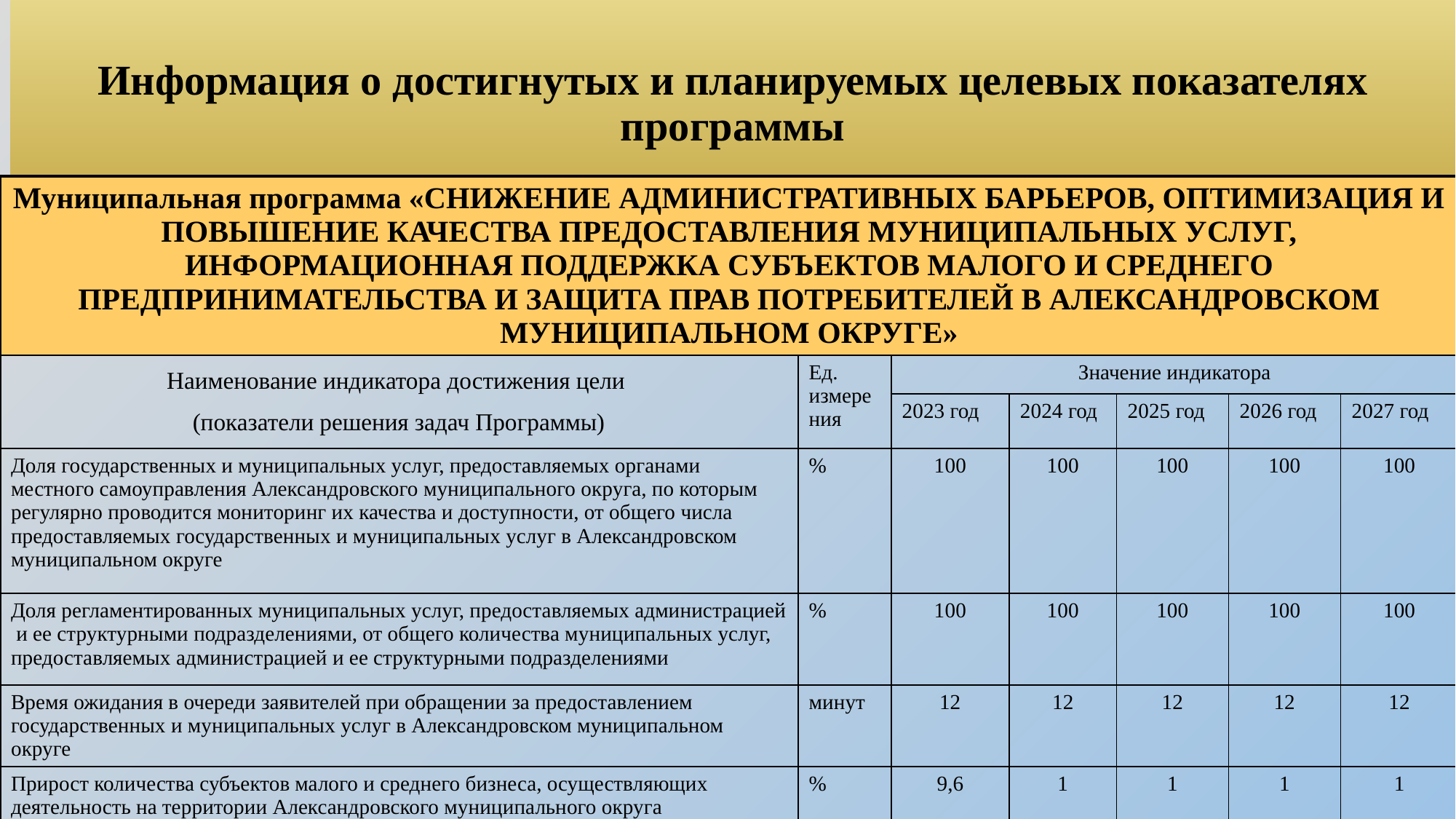

Информация о достигнутых и планируемых целевых показателях программы
| Муниципальная программа «СНИЖЕНИЕ АДМИНИСТРАТИВНЫХ БАРЬЕРОВ, ОПТИМИЗАЦИЯ И ПОВЫШЕНИЕ КАЧЕСТВА ПРЕДОСТАВЛЕНИЯ МУНИЦИПАЛЬНЫХ УСЛУГ, ИНФОРМАЦИОННАЯ ПОДДЕРЖКА СУБЪЕКТОВ МАЛОГО И СРЕДНЕГО ПРЕДПРИНИМАТЕЛЬСТВА И ЗАЩИТА ПРАВ ПОТРЕБИТЕЛЕЙ В АЛЕКСАНДРОВСКОМ МУНИЦИПАЛЬНОМ ОКРУГЕ» |  |  |  |  |  |  |
| --- | --- | --- | --- | --- | --- | --- |
| Наименование индикатора достижения цели (показатели решения задач Программы) | Ед. измерения | Значение индикатора |  |  |  |  |
|  |  | 2023 год | 2024 год | 2025 год | 2026 год | 2027 год |
| Доля государственных и муниципальных услуг, предоставляемых органами местного самоуправления Александровского муниципального округа, по которым регулярно проводится мониторинг их качества и доступности, от общего числа предоставляемых государственных и муниципальных услуг в Александровском муниципальном округе | % | 100 | 100 | 100 | 100 | 100 |
| Доля регламентированных муниципальных услуг, предоставляемых администрацией и ее структурными подразделениями, от общего количества муниципальных услуг, предоставляемых администрацией и ее структурными подразделениями | % | 100 | 100 | 100 | 100 | 100 |
| Время ожидания в очереди заявителей при обращении за предоставлением государственных и муниципальных услуг в Александровском муниципальном округе | минут | 12 | 12 | 12 | 12 | 12 |
| Прирост количества субъектов малого и среднего бизнеса, осуществляющих деятельность на территории Александровского муниципального округа | % | 9,6 | 1 | 1 | 1 | 1 |